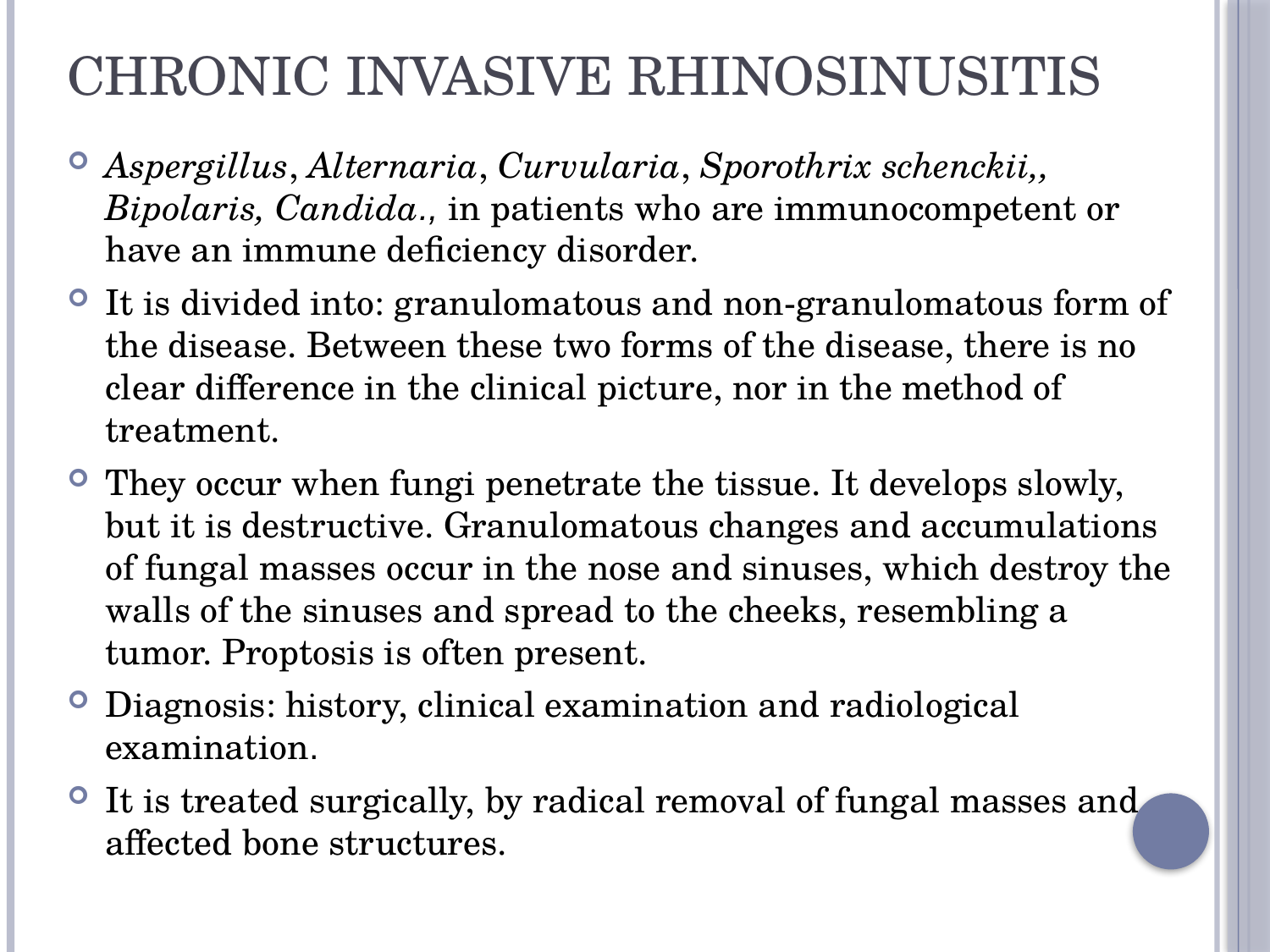

# chronic invasive rhinosinusitis
Aspergillus, Alternaria, Curvularia, Sporothrix schenckii,, Bipolaris, Candida., in patients who are immunocompetent or have an immune deficiency disorder.
It is divided into: granulomatous and non-granulomatous form of the disease. Between these two forms of the disease, there is no clear difference in the clinical picture, nor in the method of treatment.
They occur when fungi penetrate the tissue. It develops slowly, but it is destructive. Granulomatous changes and accumulations of fungal masses occur in the nose and sinuses, which destroy the walls of the sinuses and spread to the cheeks, resembling a tumor. Proptosis is often present.
Diagnosis: history, clinical examination and radiological examination.
It is treated surgically, by radical removal of fungal masses and affected bone structures.